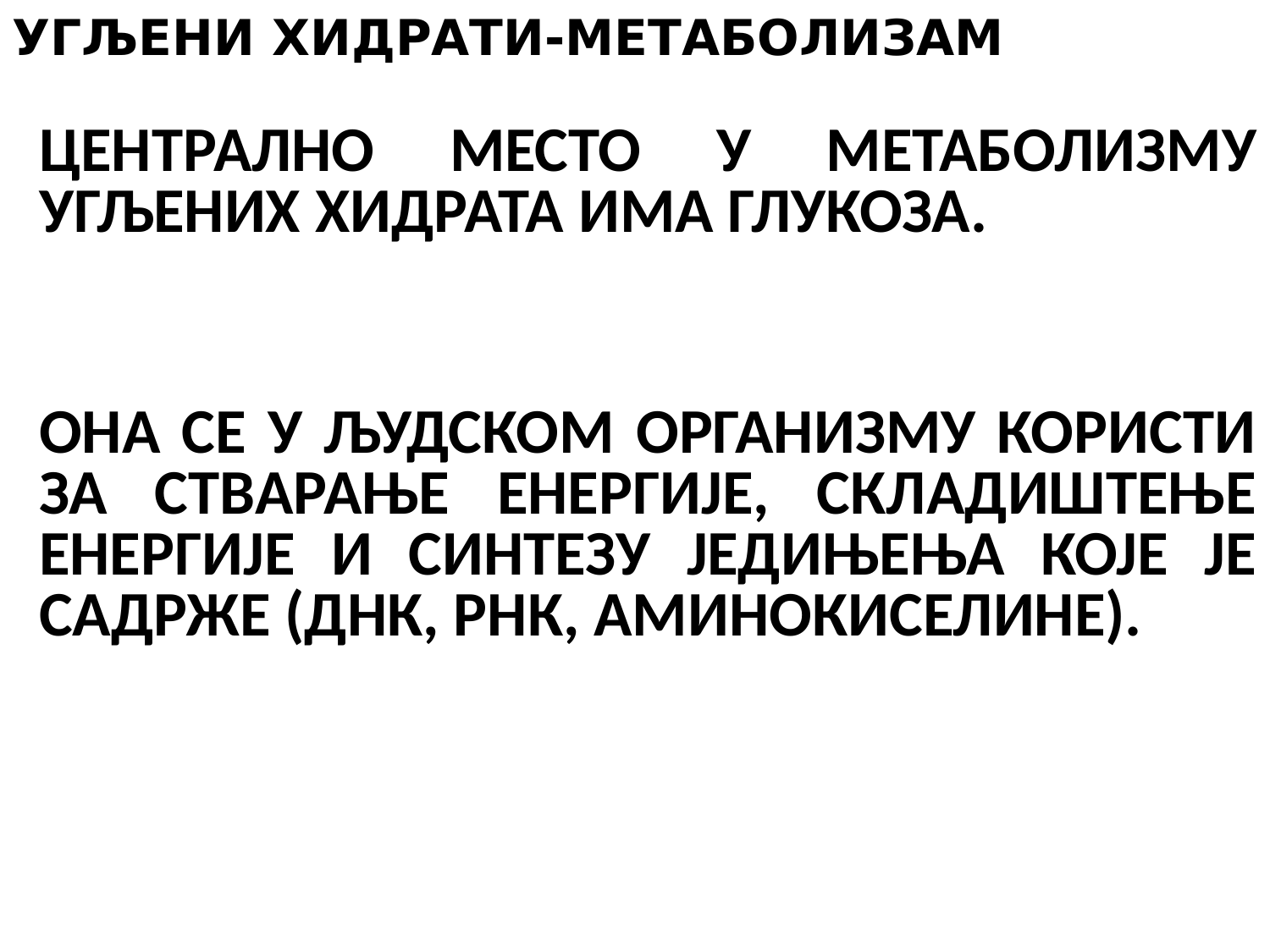

УГЉЕНИ ХИДРАТИ-МЕТАБОЛИЗАМ
	ЦЕНТРАЛНО МЕСТО У МЕТАБОЛИЗМУ УГЉЕНИХ ХИДРАТА ИМА ГЛУКОЗА.

	ОНА СЕ У ЉУДСКОМ ОРГАНИЗМУ КОРИСТИ ЗА СТВАРАЊЕ ЕНЕРГИЈЕ, СКЛАДИШТЕЊЕ ЕНЕРГИЈЕ И СИНТЕЗУ ЈЕДИЊЕЊА КОЈЕ ЈЕ САДРЖЕ (ДНК, РНК, АМИНОКИСЕЛИНЕ).